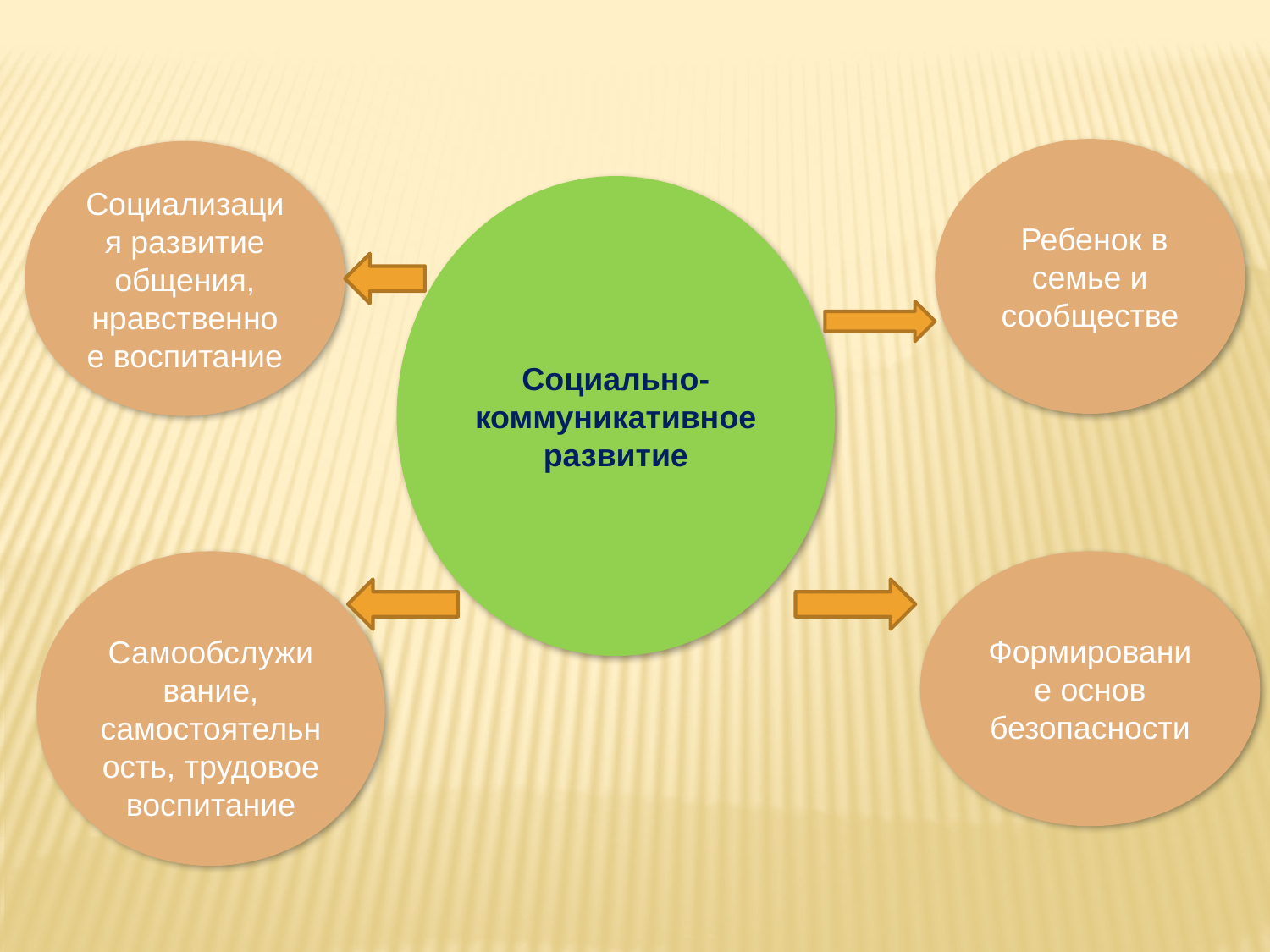

Ребенок в семье и сообществе
Социализация развитие общения, нравственное воспитание
Социально-коммуникативное развитие

 Самообслуживание, самостоятельность, трудовое воспитание
Формирование основ безопасности